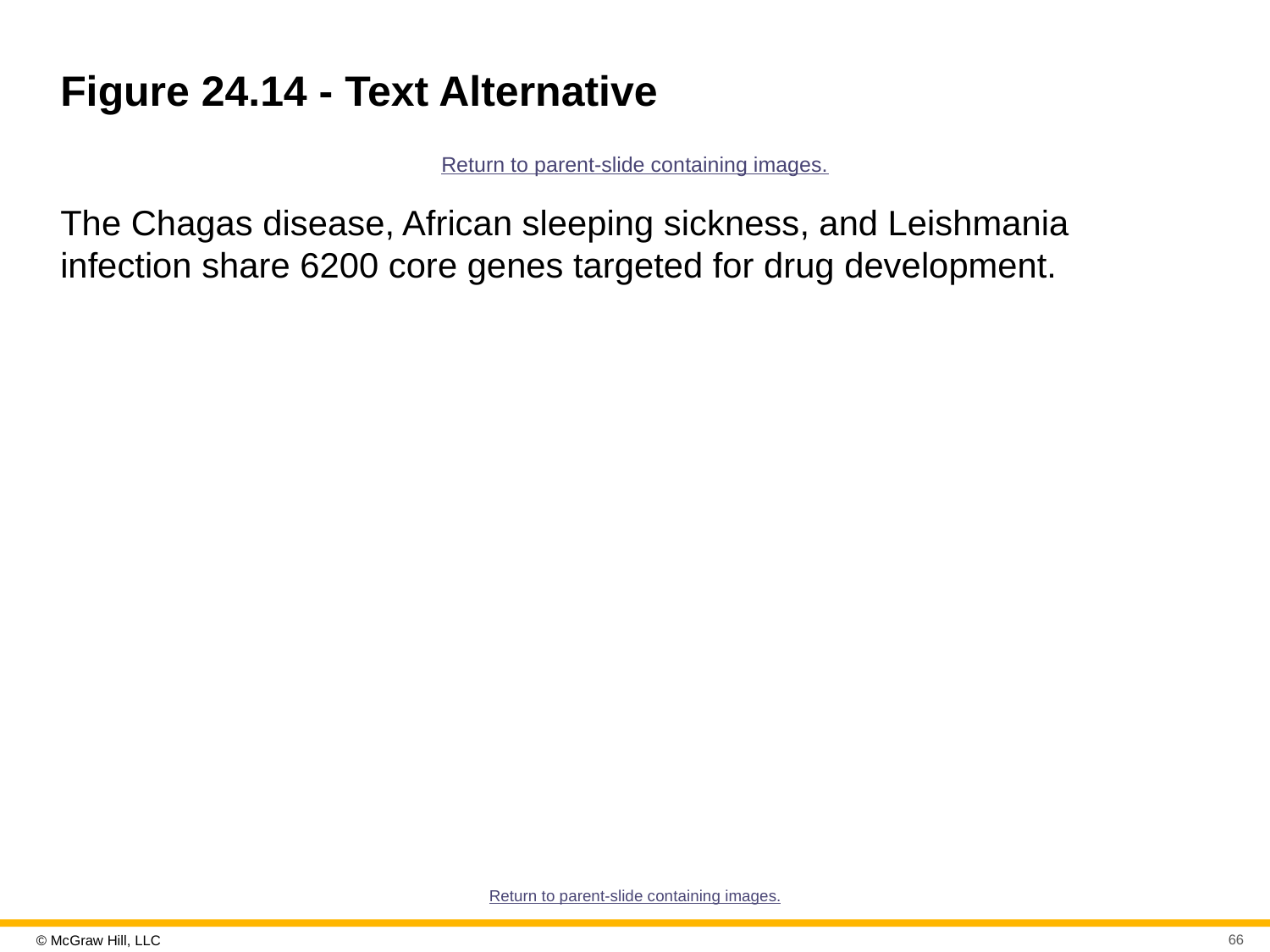

# Figure 24.14 - Text Alternative
Return to parent-slide containing images.
The Chagas disease, African sleeping sickness, and Leishmania infection share 6200 core genes targeted for drug development.
Return to parent-slide containing images.
66